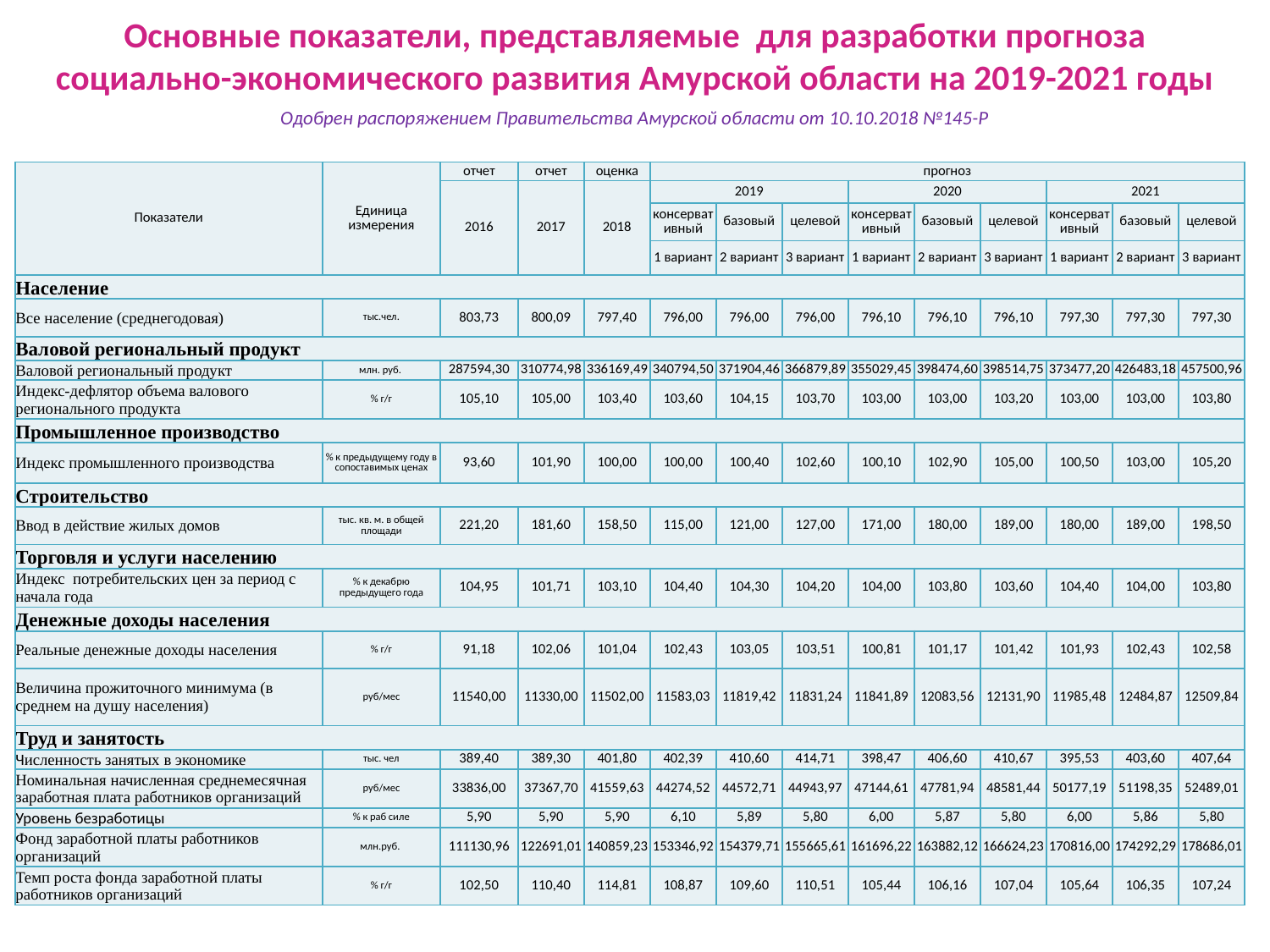

Основные показатели, представляемые  для разработки прогноза социально-экономического развития Амурской области на 2019-2021 годы
Одобрен распоряжением Правительства Амурской области от 10.10.2018 №145-Р
| Показатели | Единица измерения | отчет | отчет | оценка | прогноз |  |  |  |  |  |  |  |  |
| --- | --- | --- | --- | --- | --- | --- | --- | --- | --- | --- | --- | --- | --- |
|  |  | 2016 | 2017 | 2018 | 2019 |  |  | 2020 |  |  | 2021 |  |  |
|  |  |  |  |  | консервативный | базовый | целевой | консервативный | базовый | целевой | консервативный | базовый | целевой |
|  |  |  |  |  | 1 вариант | 2 вариант | 3 вариант | 1 вариант | 2 вариант | 3 вариант | 1 вариант | 2 вариант | 3 вариант |
| Население |  |  |  |  |  |  |  |  |  |  |  |  |  |
| Все население (среднегодовая) | тыс.чел. | 803,73 | 800,09 | 797,40 | 796,00 | 796,00 | 796,00 | 796,10 | 796,10 | 796,10 | 797,30 | 797,30 | 797,30 |
| Валовой региональный продукт |  |  |  |  |  |  |  |  |  |  |  |  |  |
| Валовой региональный продукт | млн. руб. | 287594,30 | 310774,98 | 336169,49 | 340794,50 | 371904,46 | 366879,89 | 355029,45 | 398474,60 | 398514,75 | 373477,20 | 426483,18 | 457500,96 |
| Индекс-дефлятор объема валового регионального продукта | % г/г | 105,10 | 105,00 | 103,40 | 103,60 | 104,15 | 103,70 | 103,00 | 103,00 | 103,20 | 103,00 | 103,00 | 103,80 |
| Промышленное производство |  |  |  |  |  |  |  |  |  |  |  |  |  |
| Индекс промышленного производства | % к предыдущему году в сопоставимых ценах | 93,60 | 101,90 | 100,00 | 100,00 | 100,40 | 102,60 | 100,10 | 102,90 | 105,00 | 100,50 | 103,00 | 105,20 |
| Строительство |  |  |  |  |  |  |  |  |  |  |  |  |  |
| Ввод в действие жилых домов | тыс. кв. м. в общей площади | 221,20 | 181,60 | 158,50 | 115,00 | 121,00 | 127,00 | 171,00 | 180,00 | 189,00 | 180,00 | 189,00 | 198,50 |
| Торговля и услуги населению |  |  |  |  |  |  |  |  |  |  |  |  |  |
| Индекс потребительских цен за период с начала года | % к декабрю предыдущего года | 104,95 | 101,71 | 103,10 | 104,40 | 104,30 | 104,20 | 104,00 | 103,80 | 103,60 | 104,40 | 104,00 | 103,80 |
| Денежные доходы населения |  |  |  |  |  |  |  |  |  |  |  |  |  |
| Реальные денежные доходы населения | % г/г | 91,18 | 102,06 | 101,04 | 102,43 | 103,05 | 103,51 | 100,81 | 101,17 | 101,42 | 101,93 | 102,43 | 102,58 |
| Величина прожиточного минимума (в среднем на душу населения) | руб/мес | 11540,00 | 11330,00 | 11502,00 | 11583,03 | 11819,42 | 11831,24 | 11841,89 | 12083,56 | 12131,90 | 11985,48 | 12484,87 | 12509,84 |
| Труд и занятость |  |  |  |  |  |  |  |  |  |  |  |  |  |
| Численность занятых в экономике | тыс. чел | 389,40 | 389,30 | 401,80 | 402,39 | 410,60 | 414,71 | 398,47 | 406,60 | 410,67 | 395,53 | 403,60 | 407,64 |
| Номинальная начисленная среднемесячная заработная плата работников организаций | руб/мес | 33836,00 | 37367,70 | 41559,63 | 44274,52 | 44572,71 | 44943,97 | 47144,61 | 47781,94 | 48581,44 | 50177,19 | 51198,35 | 52489,01 |
| Уровень безработицы | % к раб силе | 5,90 | 5,90 | 5,90 | 6,10 | 5,89 | 5,80 | 6,00 | 5,87 | 5,80 | 6,00 | 5,86 | 5,80 |
| Фонд заработной платы работников организаций | млн.руб. | 111130,96 | 122691,01 | 140859,23 | 153346,92 | 154379,71 | 155665,61 | 161696,22 | 163882,12 | 166624,23 | 170816,00 | 174292,29 | 178686,01 |
| Темп роста фонда заработной платы работников организаций | % г/г | 102,50 | 110,40 | 114,81 | 108,87 | 109,60 | 110,51 | 105,44 | 106,16 | 107,04 | 105,64 | 106,35 | 107,24 |